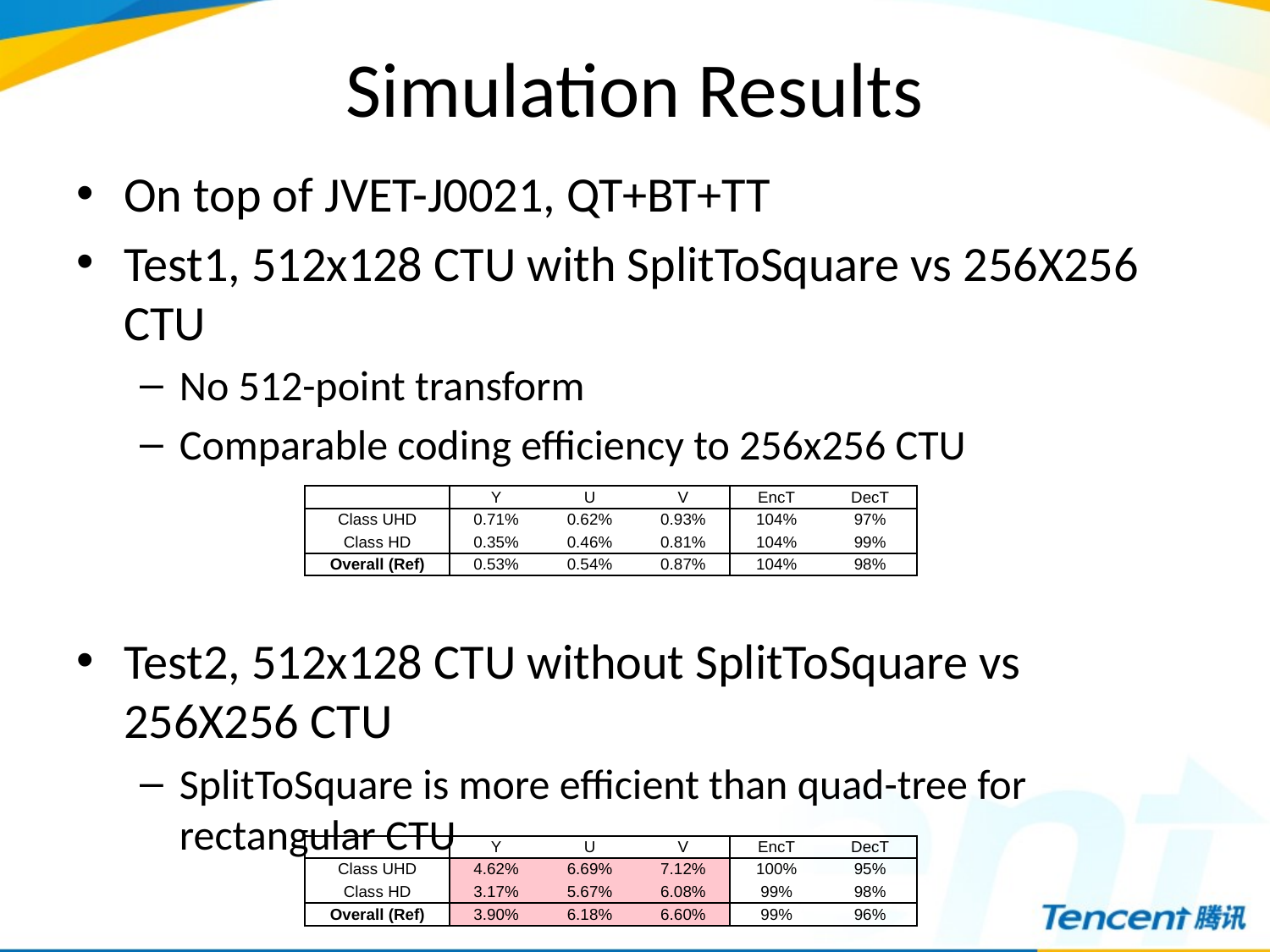

# Simulation Results
On top of JVET-J0021, QT+BT+TT
Test1, 512x128 CTU with SplitToSquare vs 256X256 CTU
No 512-point transform
Comparable coding efficiency to 256x256 CTU

Test2, 512x128 CTU without SplitToSquare vs 256X256 CTU
SplitToSquare is more efficient than quad-tree for rectangular CTU

|  | Y | U | V | EncT | DecT |
| --- | --- | --- | --- | --- | --- |
| Class UHD | 0.71% | 0.62% | 0.93% | 104% | 97% |
| Class HD | 0.35% | 0.46% | 0.81% | 104% | 99% |
| Overall (Ref) | 0.53% | 0.54% | 0.87% | 104% | 98% |
|  | Y | U | V | EncT | DecT |
| --- | --- | --- | --- | --- | --- |
| Class UHD | 4.62% | 6.69% | 7.12% | 100% | 95% |
| Class HD | 3.17% | 5.67% | 6.08% | 99% | 98% |
| Overall (Ref) | 3.90% | 6.18% | 6.60% | 99% | 96% |